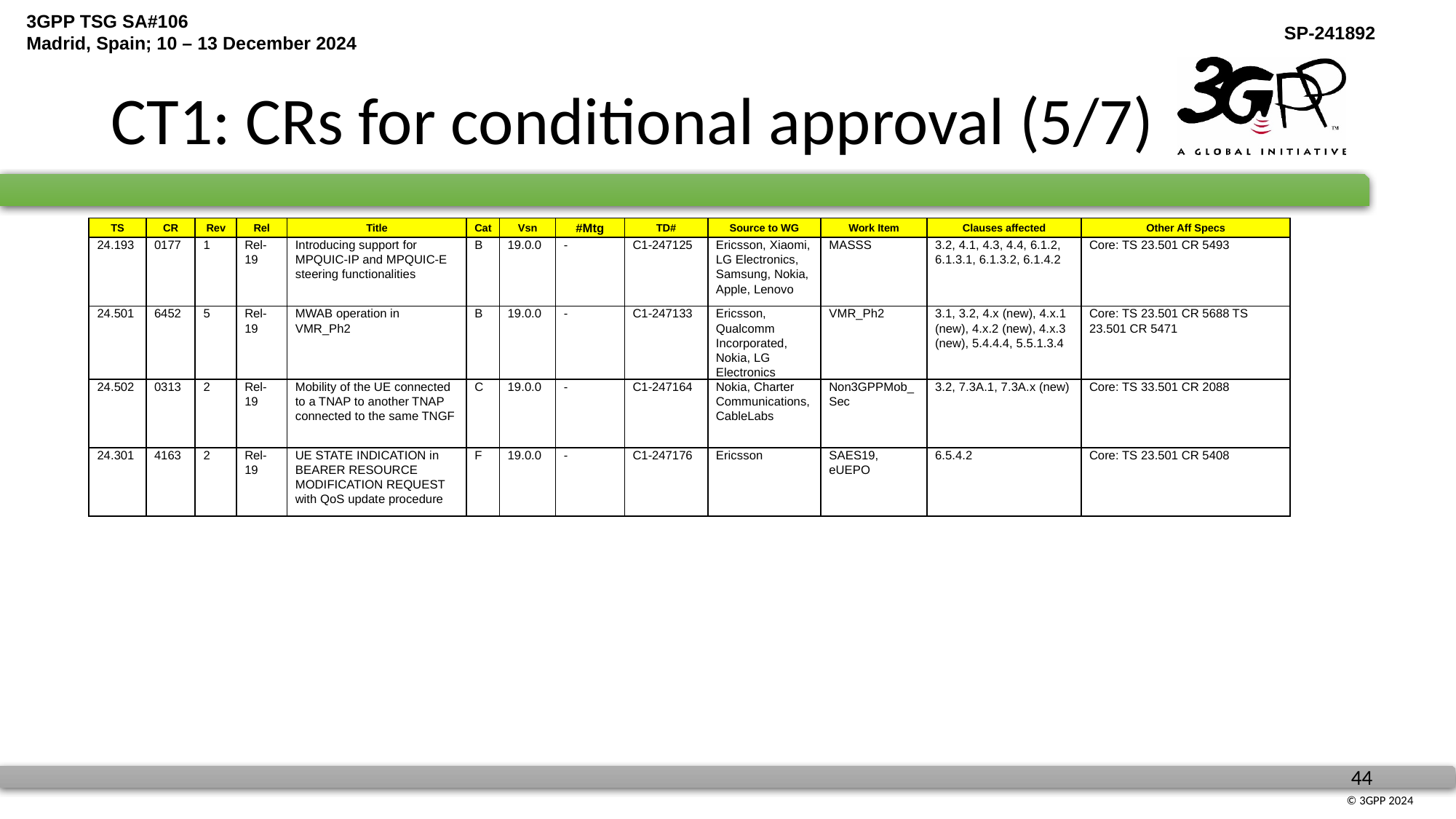

# CT1: CRs for conditional approval (5/7)
| TS | CR | Rev | Rel | Title | Cat | Vsn | #Mtg | TD# | Source to WG | Work Item | Clauses affected | Other Aff Specs |
| --- | --- | --- | --- | --- | --- | --- | --- | --- | --- | --- | --- | --- |
| 24.193 | 0177 | 1 | Rel-19 | Introducing support for MPQUIC-IP and MPQUIC-E steering functionalities | B | 19.0.0 | - | C1-247125 | Ericsson, Xiaomi, LG Electronics, Samsung, Nokia, Apple, Lenovo | MASSS | 3.2, 4.1, 4.3, 4.4, 6.1.2, 6.1.3.1, 6.1.3.2, 6.1.4.2 | Core: TS 23.501 CR 5493 |
| 24.501 | 6452 | 5 | Rel-19 | MWAB operation in VMR\_Ph2 | B | 19.0.0 | - | C1-247133 | Ericsson, Qualcomm Incorporated, Nokia, LG Electronics | VMR\_Ph2 | 3.1, 3.2, 4.x (new), 4.x.1 (new), 4.x.2 (new), 4.x.3 (new), 5.4.4.4, 5.5.1.3.4 | Core: TS 23.501 CR 5688 TS 23.501 CR 5471 |
| 24.502 | 0313 | 2 | Rel-19 | Mobility of the UE connected to a TNAP to another TNAP connected to the same TNGF | C | 19.0.0 | - | C1-247164 | Nokia, Charter Communications, CableLabs | Non3GPPMob\_Sec | 3.2, 7.3A.1, 7.3A.x (new) | Core: TS 33.501 CR 2088 |
| 24.301 | 4163 | 2 | Rel-19 | UE STATE INDICATION in BEARER RESOURCE MODIFICATION REQUEST with QoS update procedure | F | 19.0.0 | - | C1-247176 | Ericsson | SAES19, eUEPO | 6.5.4.2 | Core: TS 23.501 CR 5408 |